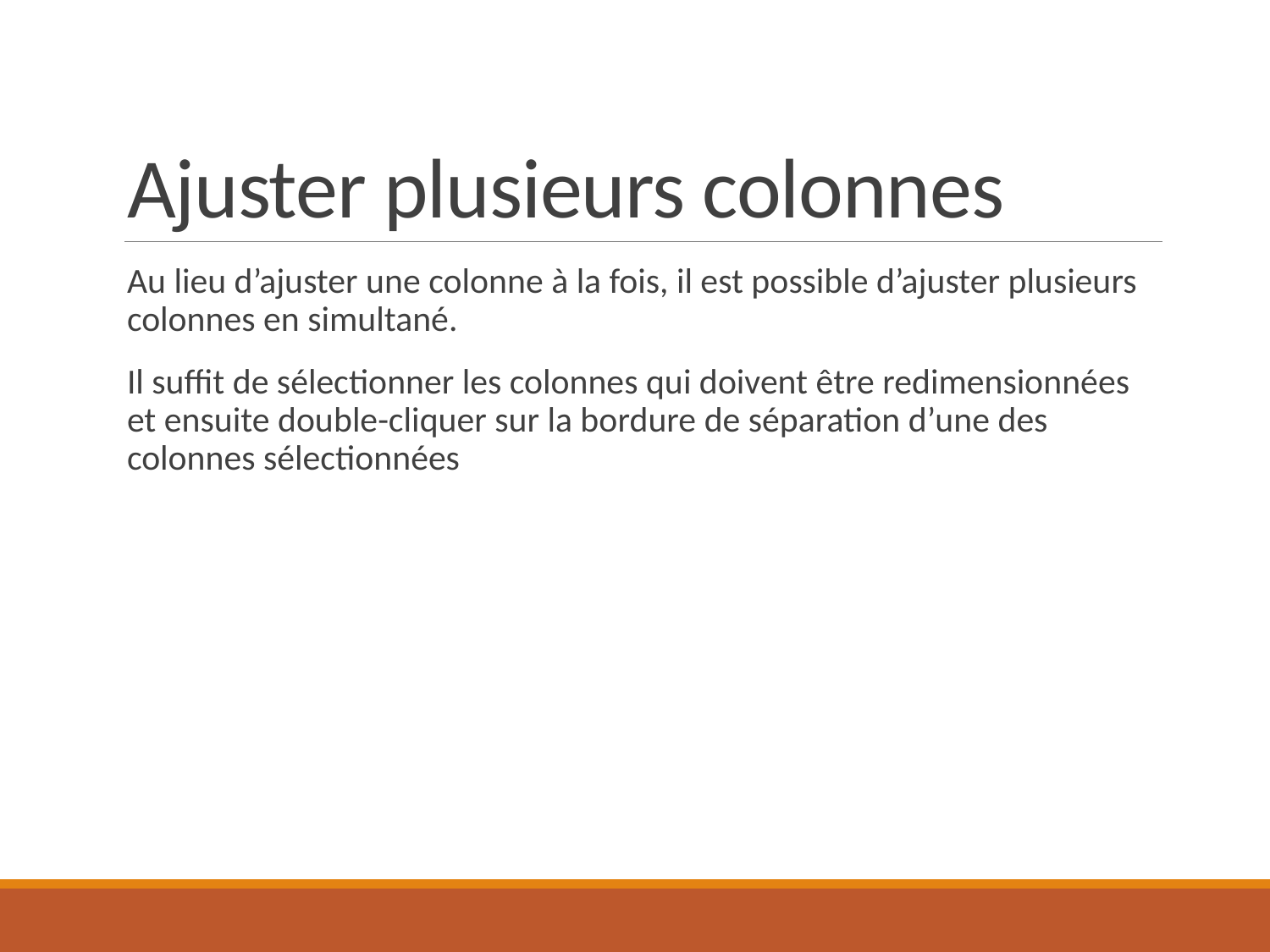

# Ajuster plusieurs colonnes
Au lieu d’ajuster une colonne à la fois, il est possible d’ajuster plusieurs colonnes en simultané.
Il suffit de sélectionner les colonnes qui doivent être redimensionnées et ensuite double-cliquer sur la bordure de séparation d’une des colonnes sélectionnées